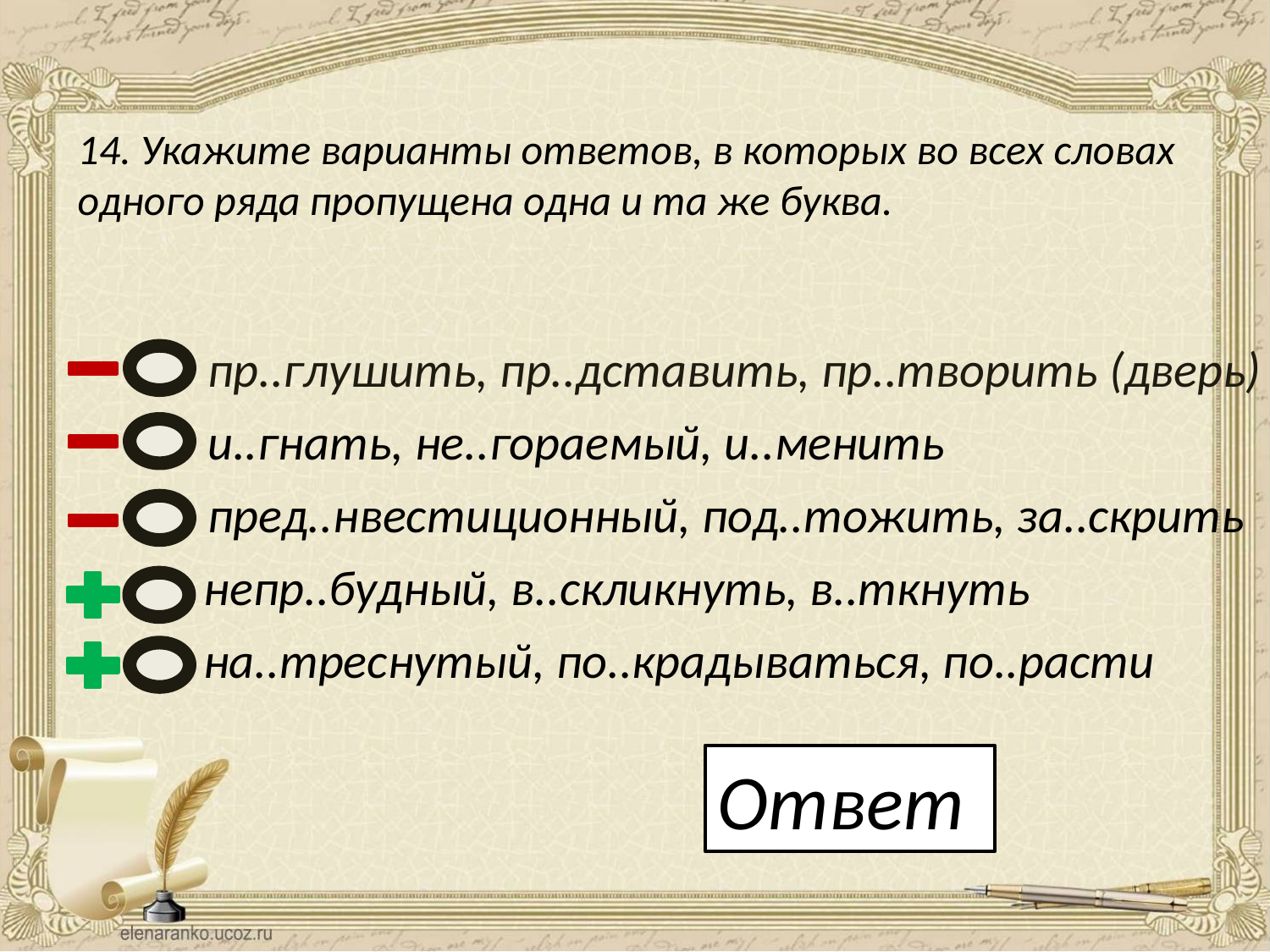

14. Укажите варианты ответов, в которых во всех словах одного ряда пропущена одна и та же буква.
пр..глушить, пр..дставить, пр..творить (дверь)

и..гнать, не..гораемый, и..менить

пред..нвестиционный, под..тожить, за..скрить

непр..будный, в..скликнуть, в..ткнуть

на..треснутый, по..крадываться, по..расти

Ответ